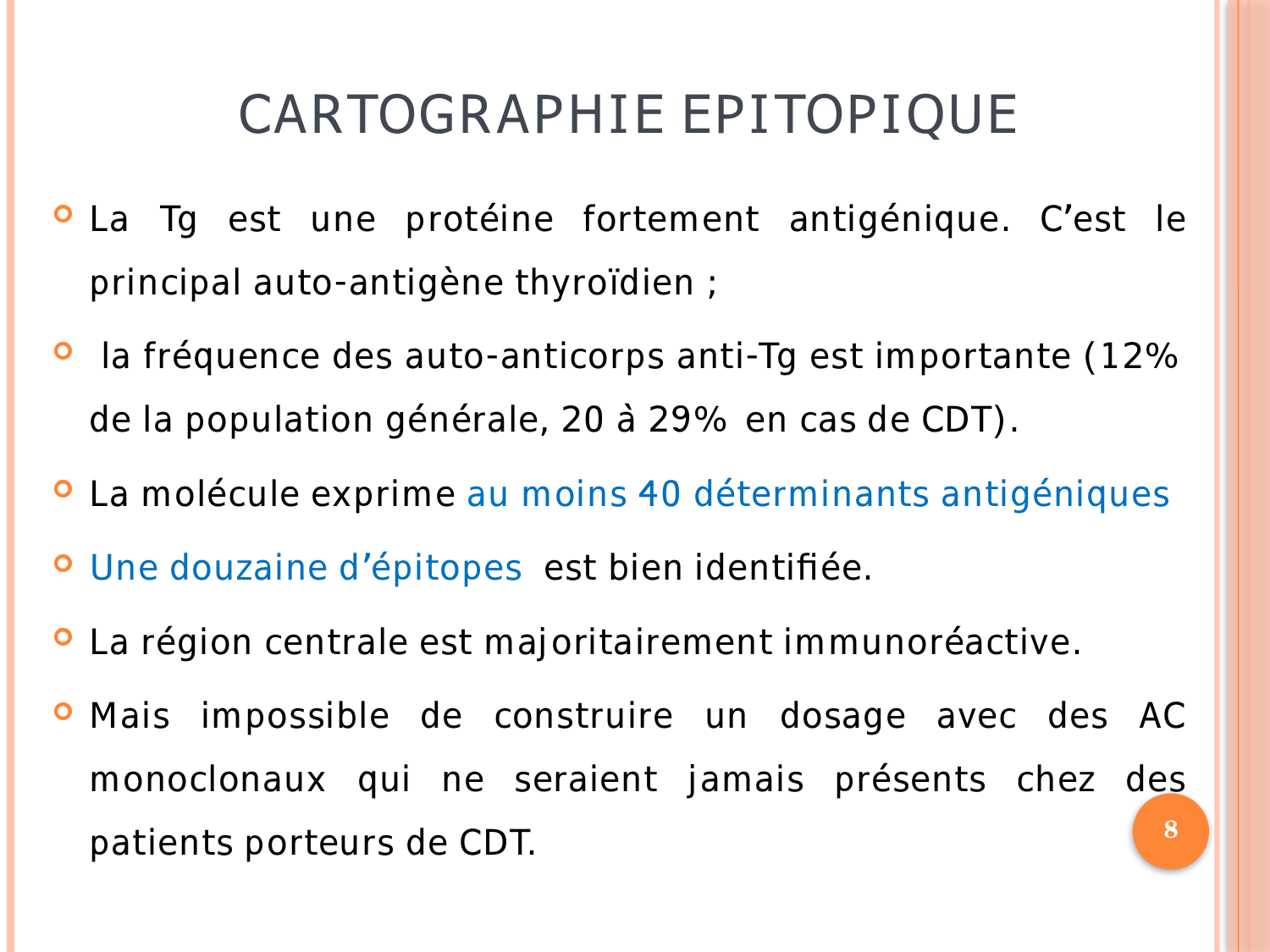

# Cartographie epitopique
La Tg est une protéine fortement antigénique. C’est le principal auto-antigène thyroïdien ;
 la fréquence des auto-anticorps anti-Tg est importante (12% de la population générale, 20 à 29% en cas de CDT).
La molécule exprime au moins 40 déterminants antigéniques
Une douzaine d’épitopes  est bien identifiée.
La région centrale est majoritairement immunoréactive.
Mais impossible de construire un dosage avec des AC monoclonaux qui ne seraient jamais présents chez des patients porteurs de CDT.
8